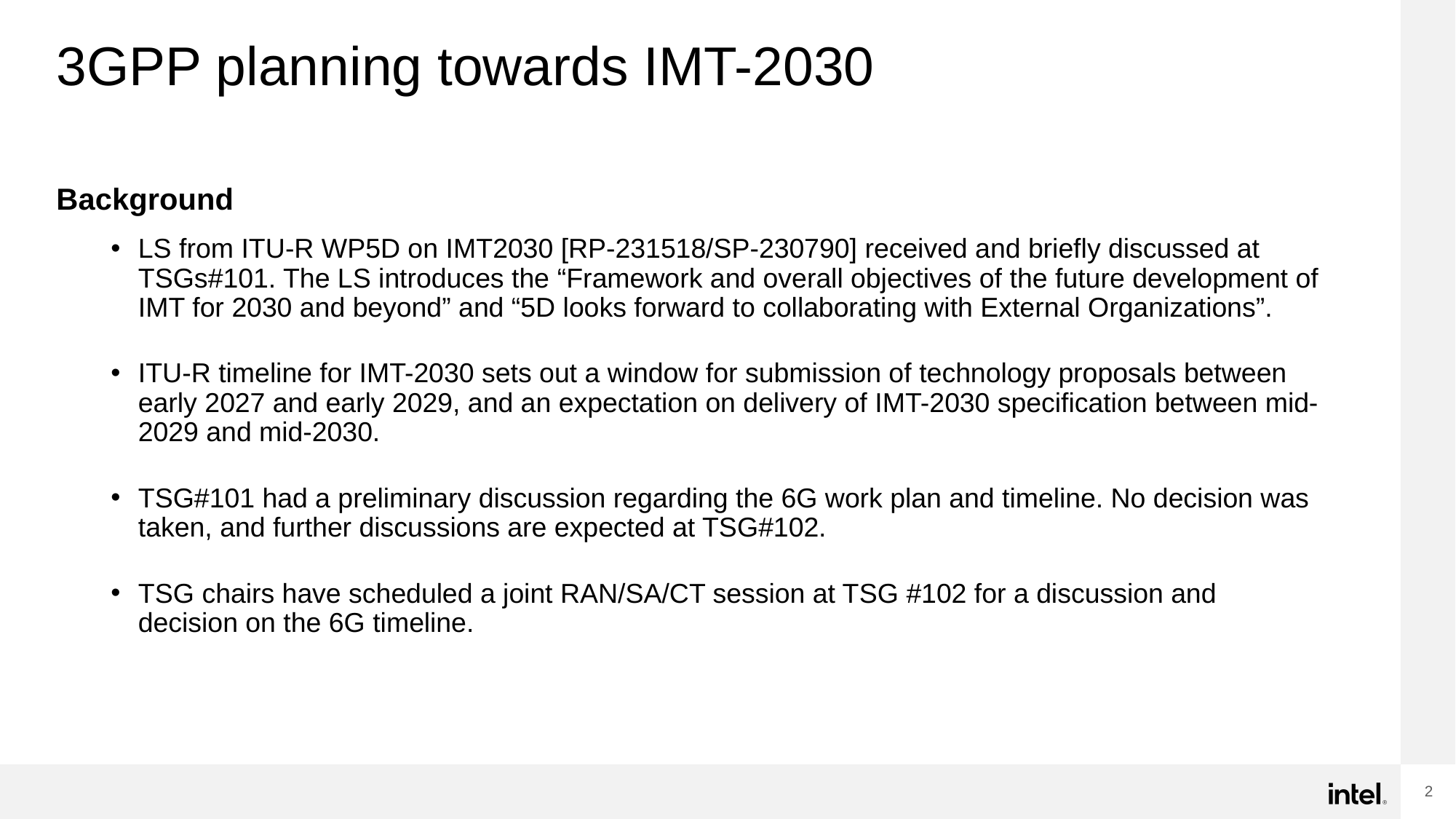

# 3GPP planning towards IMT-2030
Background
LS from ITU-R WP5D on IMT2030 [RP-231518/SP-230790] received and briefly discussed at TSGs#101. The LS introduces the “Framework and overall objectives of the future development of IMT for 2030 and beyond” and “5D looks forward to collaborating with External Organizations”.
ITU-R timeline for IMT-2030 sets out a window for submission of technology proposals between early 2027 and early 2029, and an expectation on delivery of IMT-2030 specification between mid-2029 and mid-2030.
TSG#101 had a preliminary discussion regarding the 6G work plan and timeline. No decision was taken, and further discussions are expected at TSG#102.
TSG chairs have scheduled a joint RAN/SA/CT session at TSG #102 for a discussion and decision on the 6G timeline.